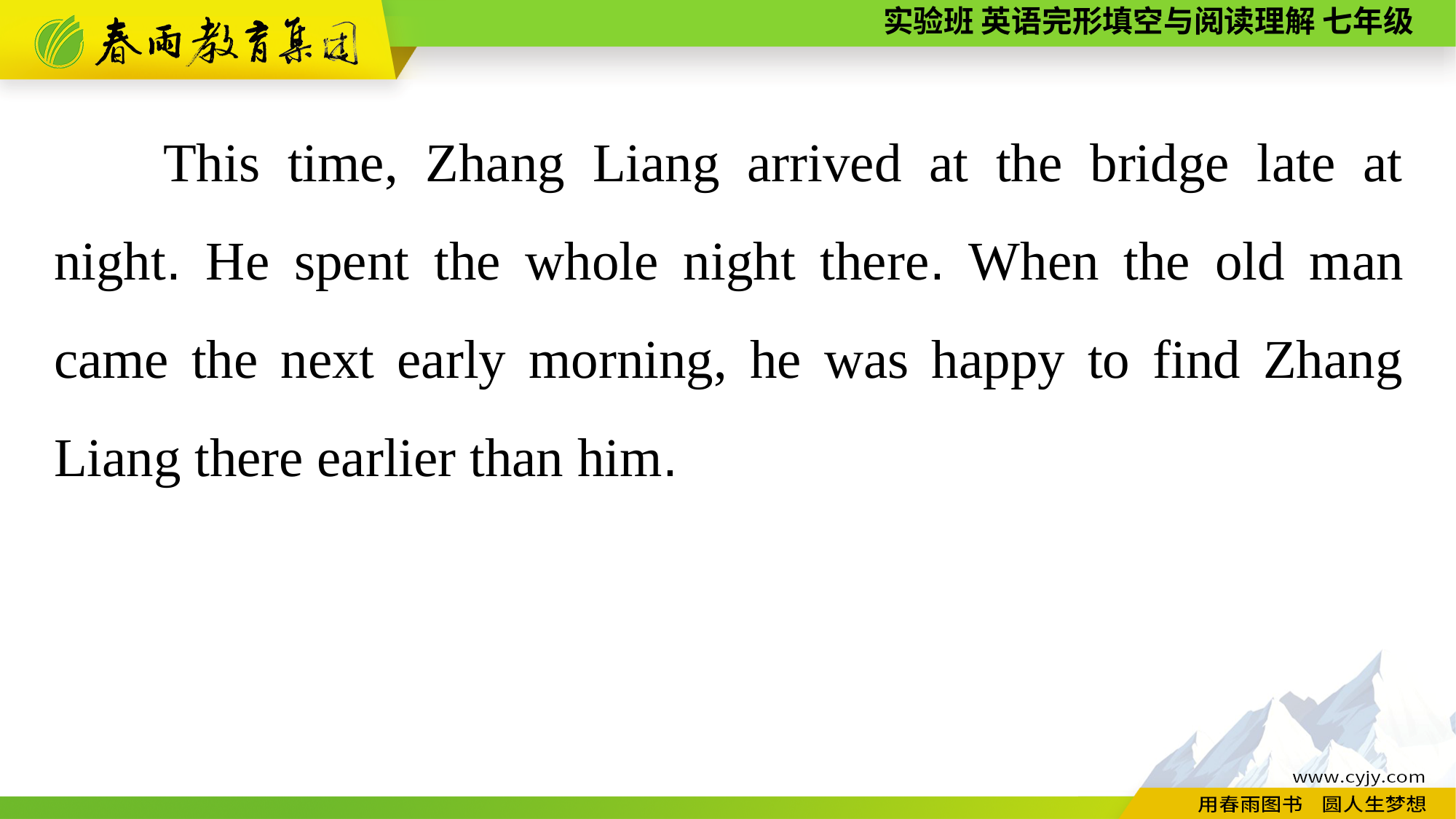

This time, Zhang Liang arrived at the bridge late at night. He spent the whole night there. When the old man came the next early morning, he was happy to find Zhang Liang there earlier than him.